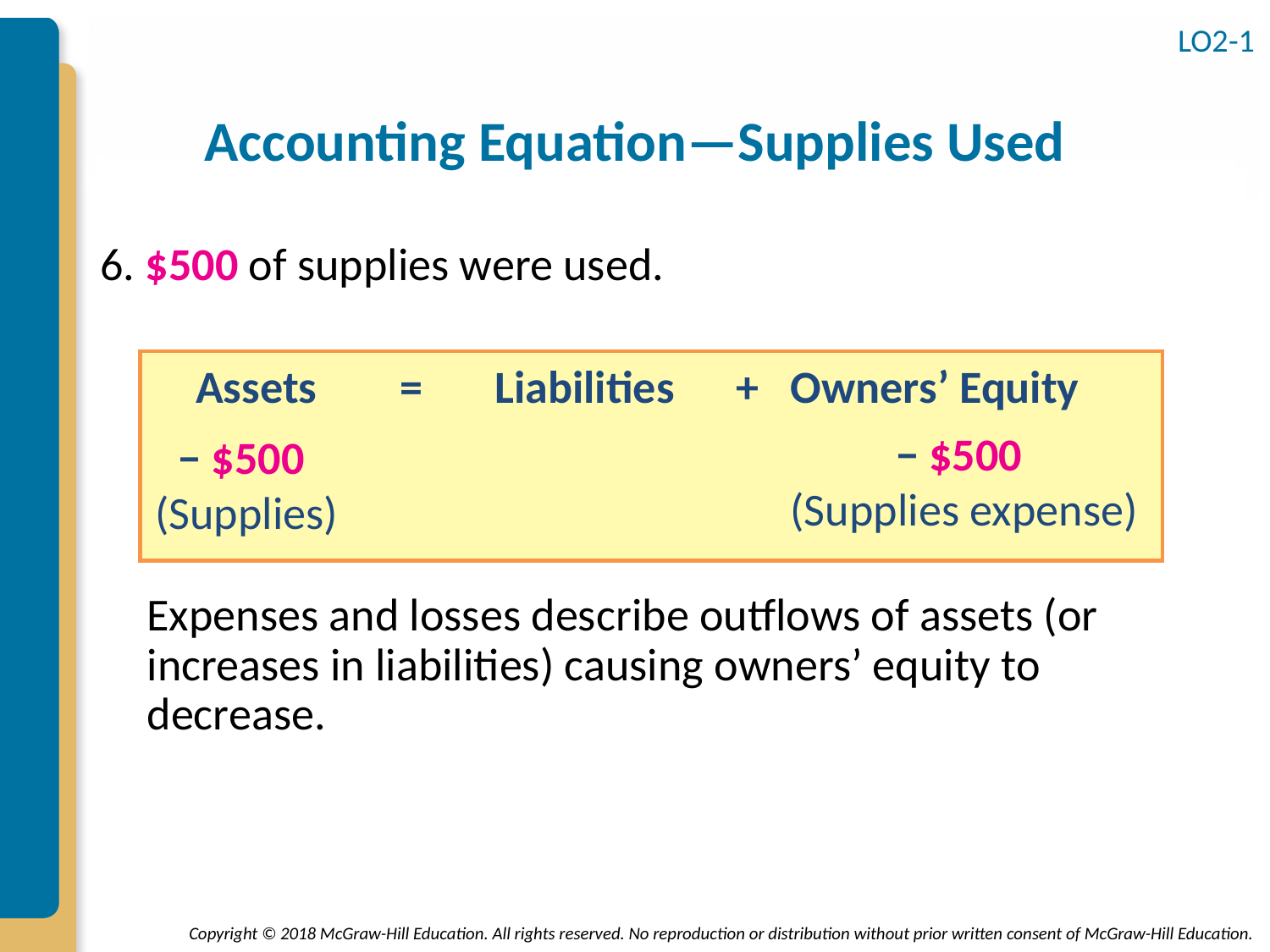

LO2-1
# Accounting Equation—Supplies Used

6. $500 of supplies were used.

Expenses and losses describe outflows of assets (or increases in liabilities) causing owners’ equity to decrease.

      Assets        =       Liabilities      +   Owners’ Equity
− $500
(Supplies expense)
− $500
(Supplies)